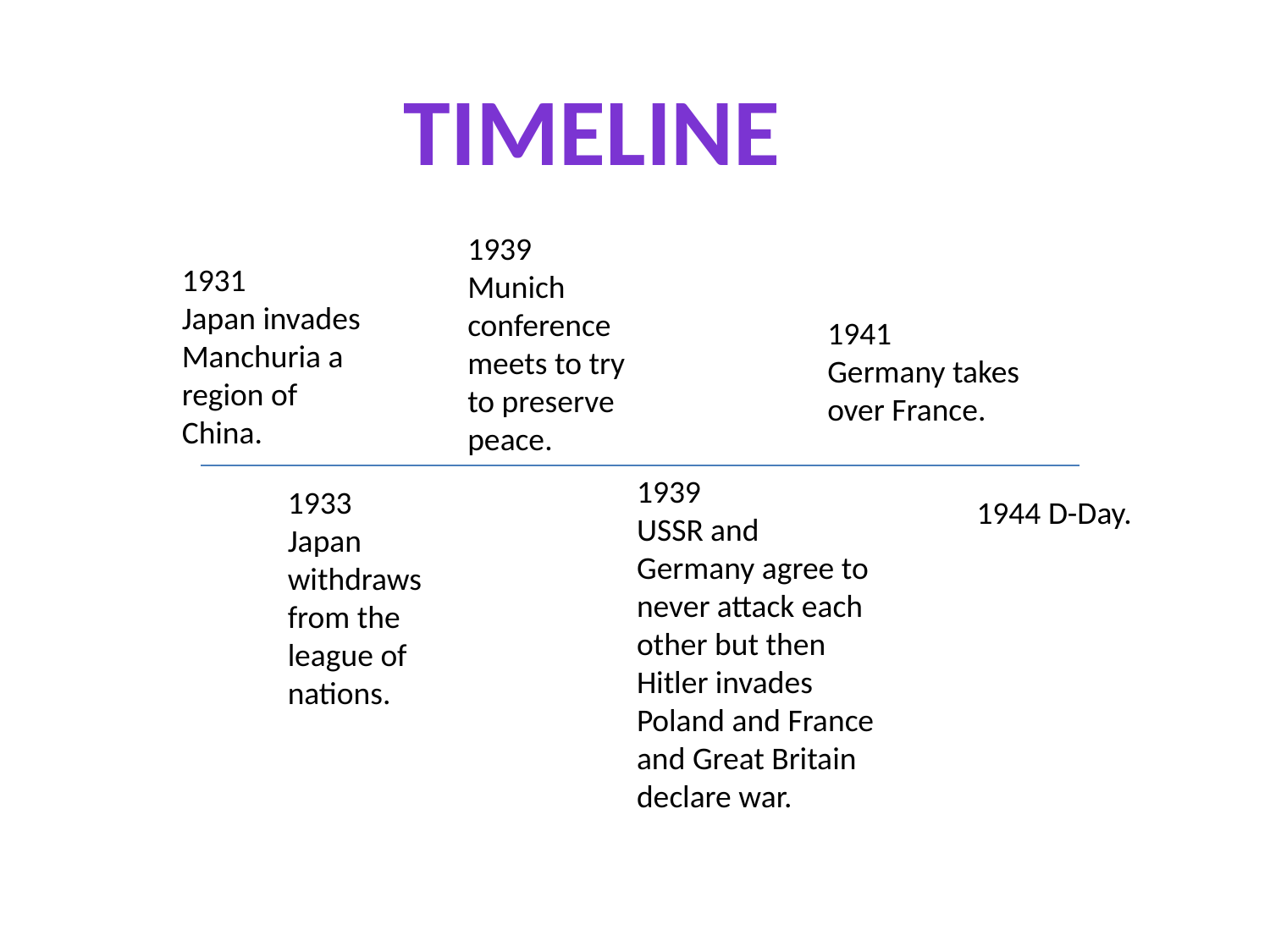

TimeLine
1939
Munich conference meets to try to preserve peace.
1931
Japan invades Manchuria a region of China.
1941
Germany takes over France.
1939
USSR and Germany agree to never attack each other but then Hitler invades Poland and France and Great Britain declare war.
1933
Japan withdraws from the league of nations.
1944 D-Day.